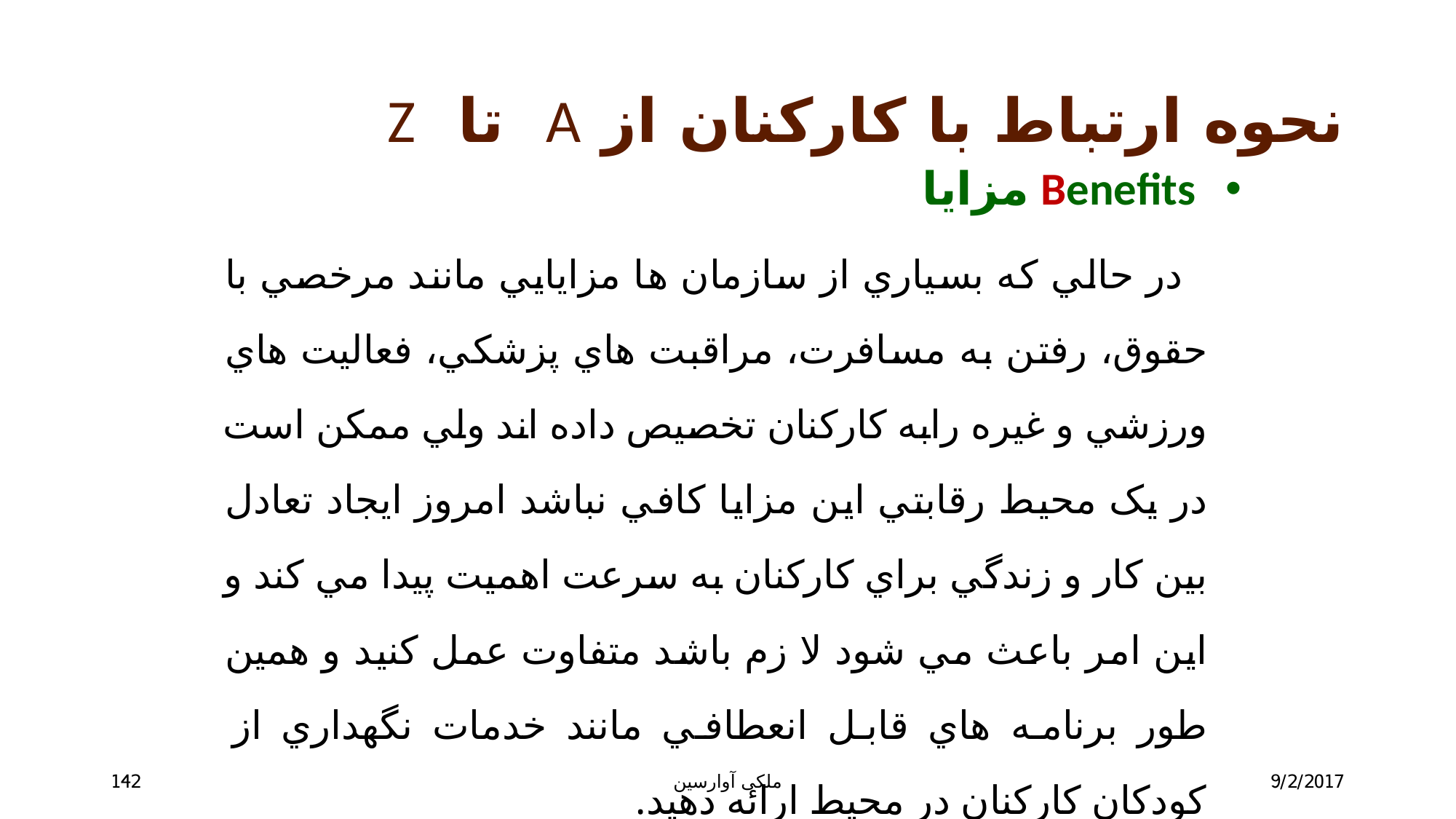

# نحوه ارتباط با کارکنان از A  تا  Z
 Benefits مزايا
    در حالي که بسياري از سازمان ها مزايايي مانند مرخصي با حقوق، رفتن به مسافرت، مراقبت هاي پزشکي، فعاليت هاي ورزشي و غيره رابه کارکنان تخصيص داده اند ولي ممکن است در يک محيط رقابتي اين مزايا کافي نباشد امروز ايجاد تعادل بين کار و زندگي براي کارکنان به سرعت اهميت پيدا مي کند و اين امر باعث مي شود لا زم باشد متفاوت عمل کنيد و همين طور برنامه هاي قابل انعطافي مانند خدمات نگهداري از کودکان کارکنان در محيط ارائه دهيد.
142
ملکی آوارسین
9/2/2017